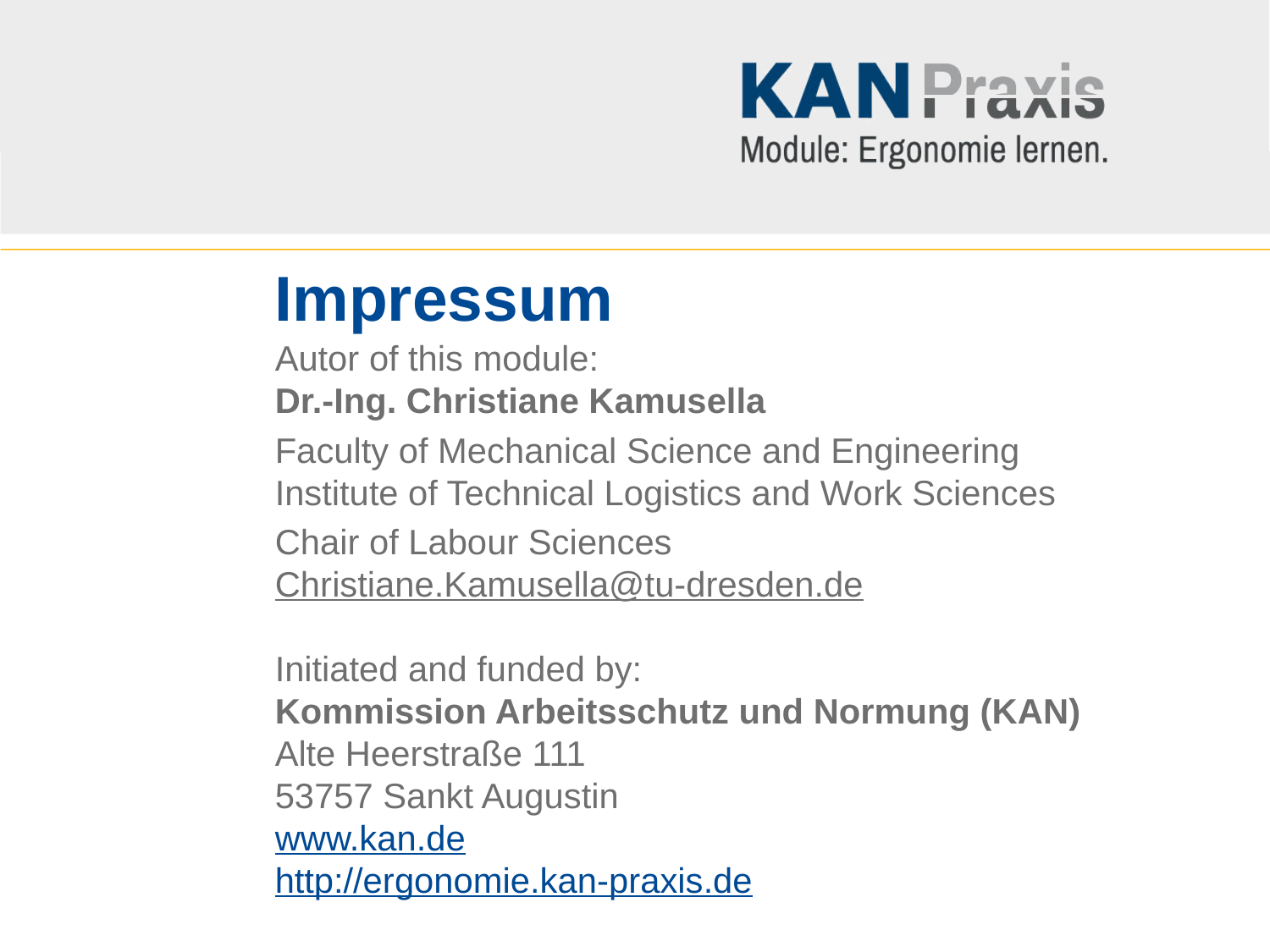

# Impressum
Autor of this module:
Dr.-Ing. Christiane Kamusella
Faculty of Mechanical Science and Engineering Institute of Technical Logistics and Work Sciences
Chair of Labour Sciences
Christiane.Kamusella@tu-dresden.de

Initiated and funded by:
Kommission Arbeitsschutz und Normung (KAN)
Alte Heerstraße 111
53757 Sankt Augustin
www.kan.de
http://ergonomie.kan-praxis.de